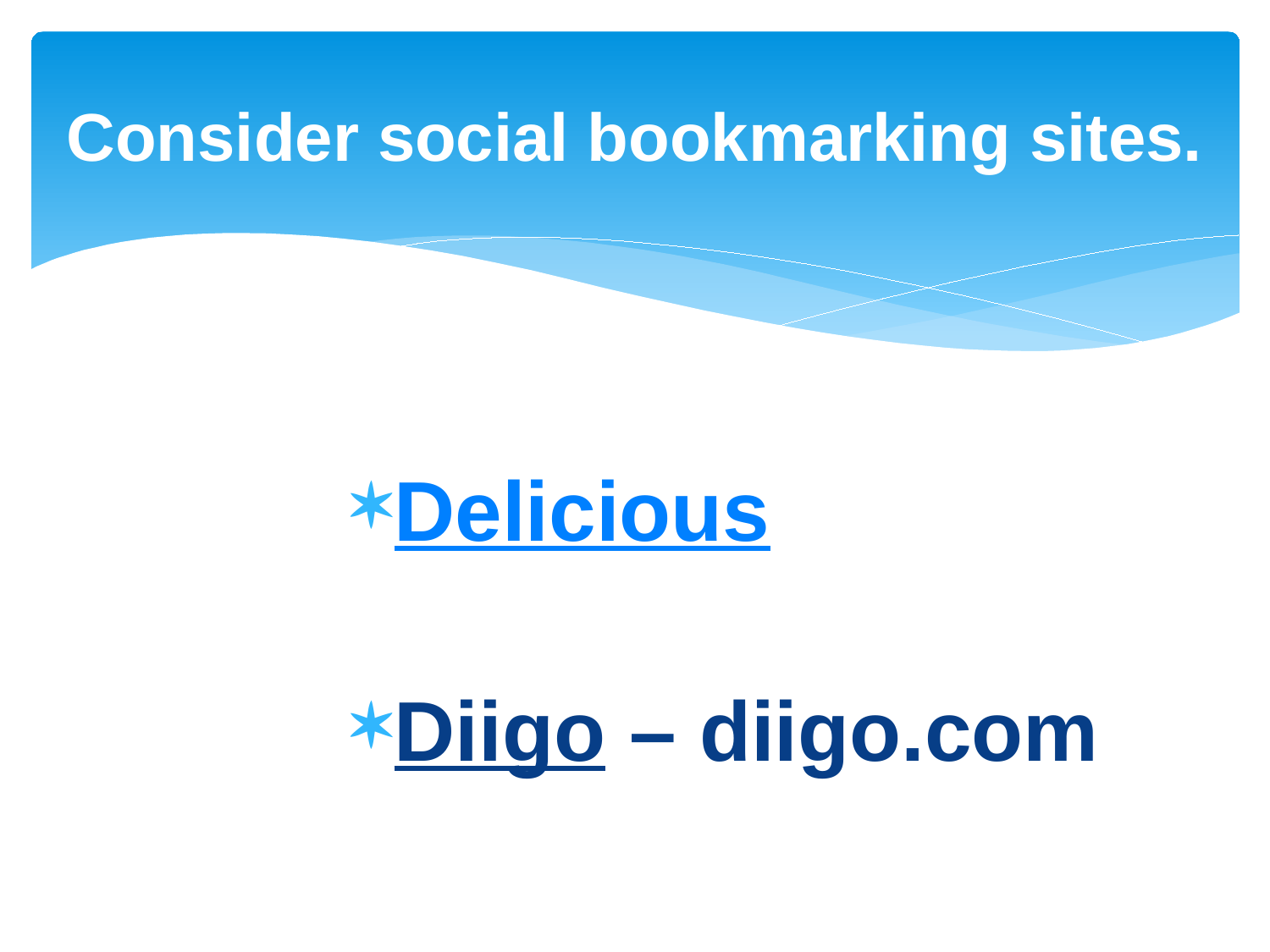

# Consider social bookmarking sites.
Delicious
Diigo – diigo.com